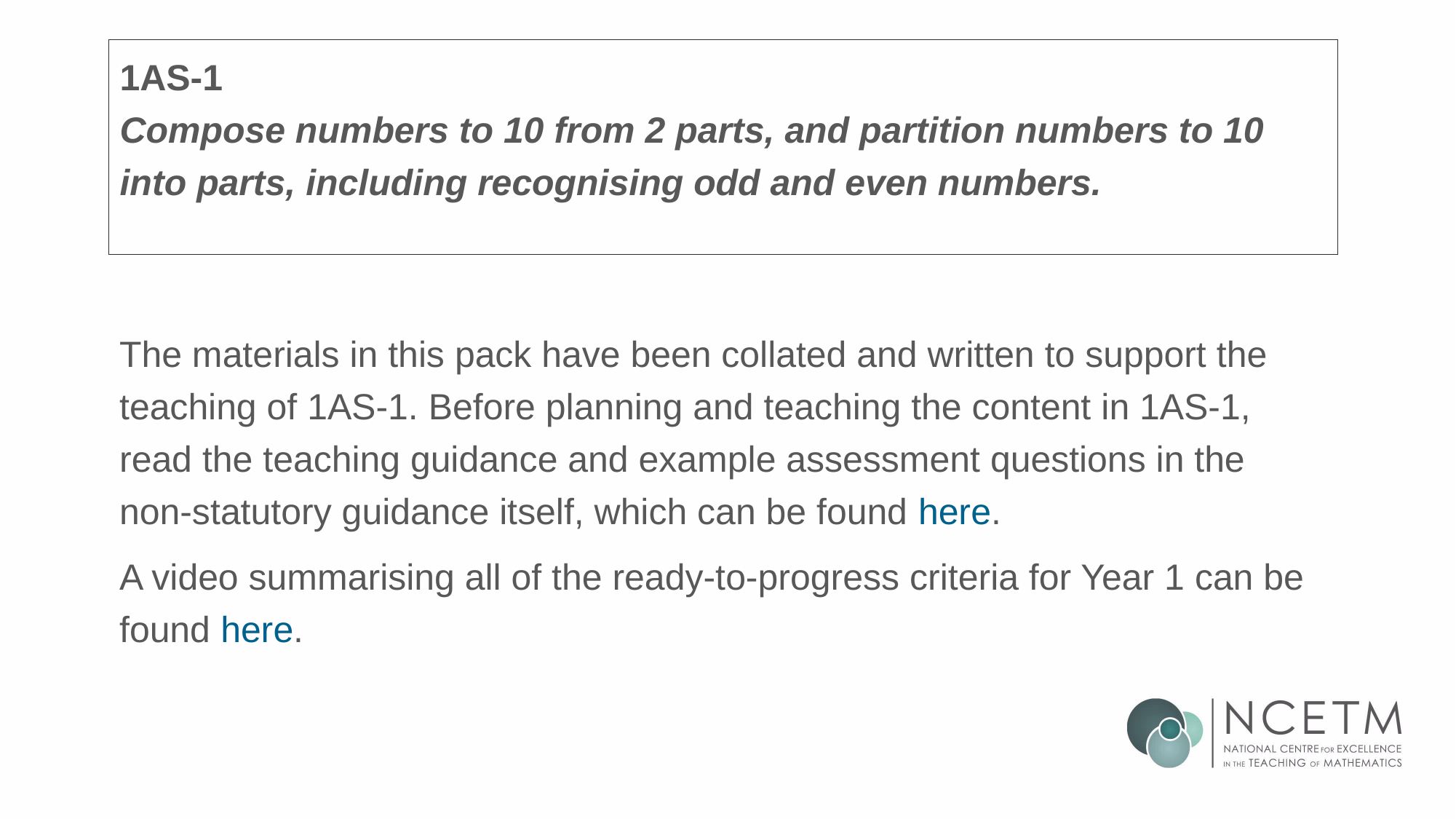

# 1AS-1 Compose numbers to 10 from 2 parts, and partition numbers to 10 into parts, including recognising odd and even numbers.
The materials in this pack have been collated and written to support the teaching of 1AS-1. Before planning and teaching the content in 1AS-1, read the teaching guidance and example assessment questions in the non-statutory guidance itself, which can be found here.
A video summarising all of the ready-to-progress criteria for Year 1 can be found here.